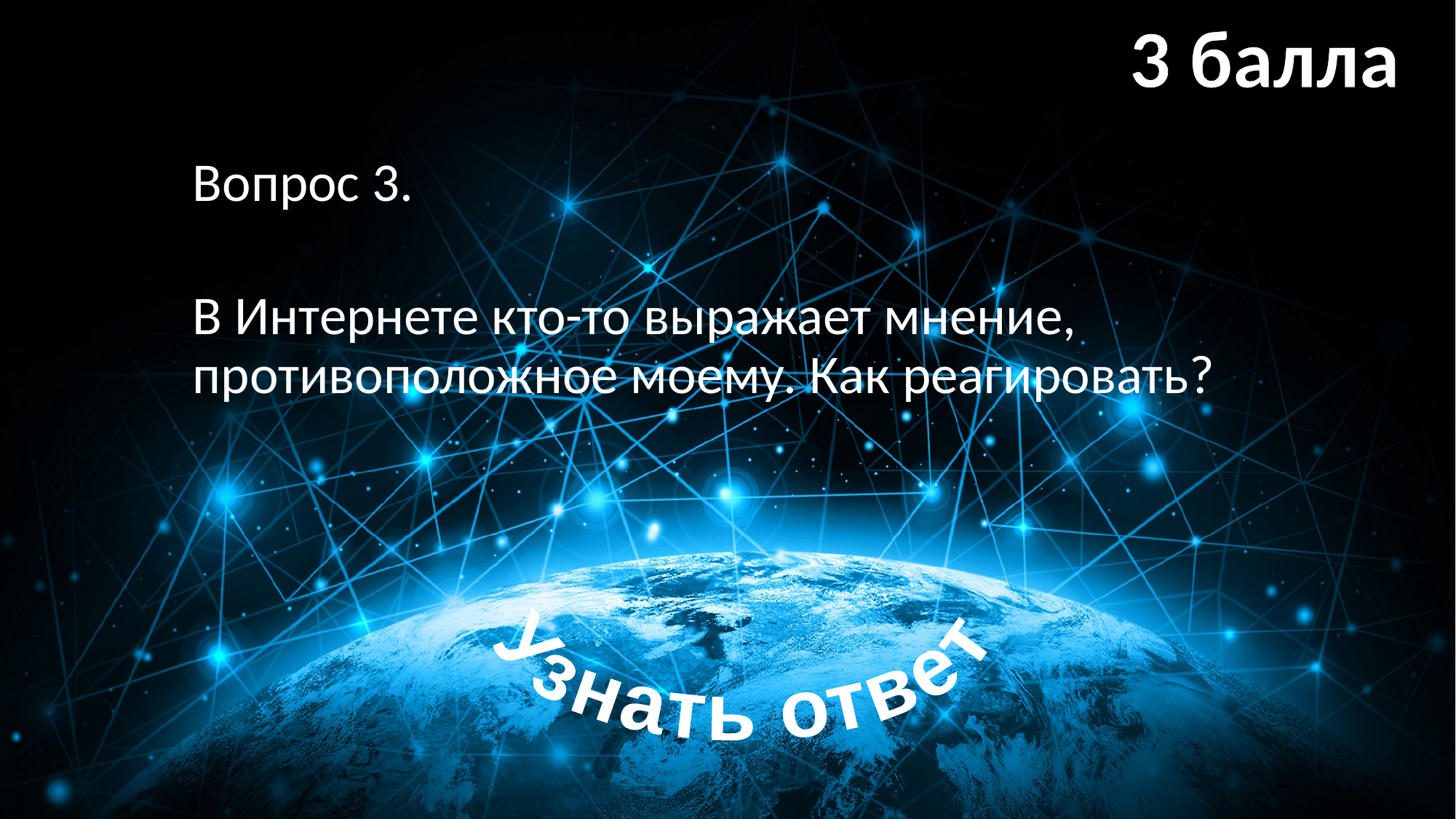

3 балла
Вопрос 3.
В Интернете кто-то выражает мнение, противоположное моему. Как реагировать?
Узнать ответ